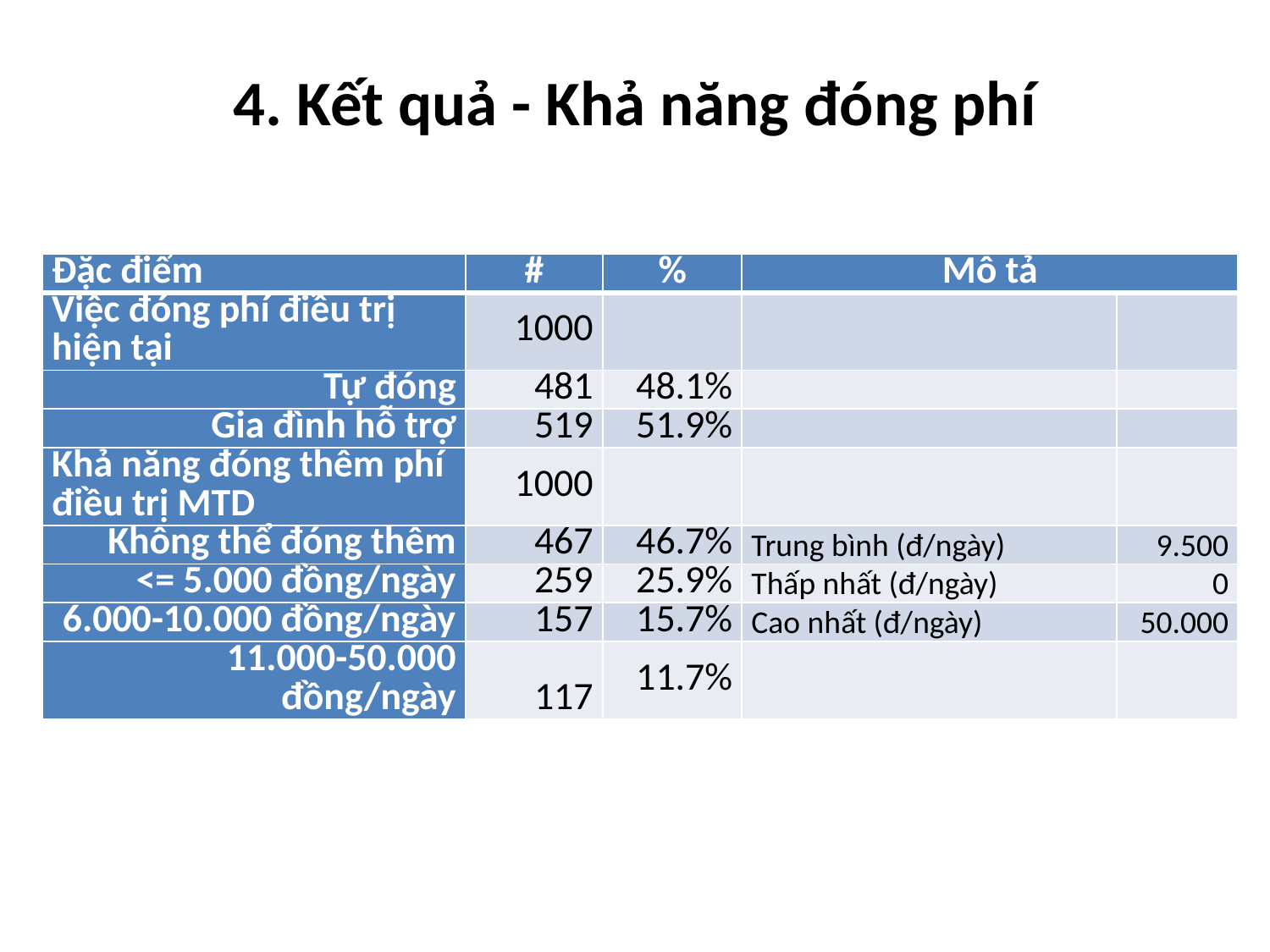

# 4. Kết quả - Khả năng đóng phí
| Đặc điểm | # | % | Mô tả |  |
| --- | --- | --- | --- | --- |
| Việc đóng phí điều trị hiện tại | 1000 |  |  |  |
| Tự đóng | 481 | 48.1% |  |  |
| Gia đình hỗ trợ | 519 | 51.9% |  |  |
| Khả năng đóng thêm phí điều trị MTD | 1000 |  |  |  |
| Không thể đóng thêm | 467 | 46.7% | Trung bình (đ/ngày) | 9.500 |
| <= 5.000 đồng/ngày | 259 | 25.9% | Thấp nhất (đ/ngày) | 0 |
| 6.000-10.000 đồng/ngày | 157 | 15.7% | Cao nhất (đ/ngày) | 50.000 |
| 11.000-50.000 đồng/ngày | 117 | 11.7% |  |  |